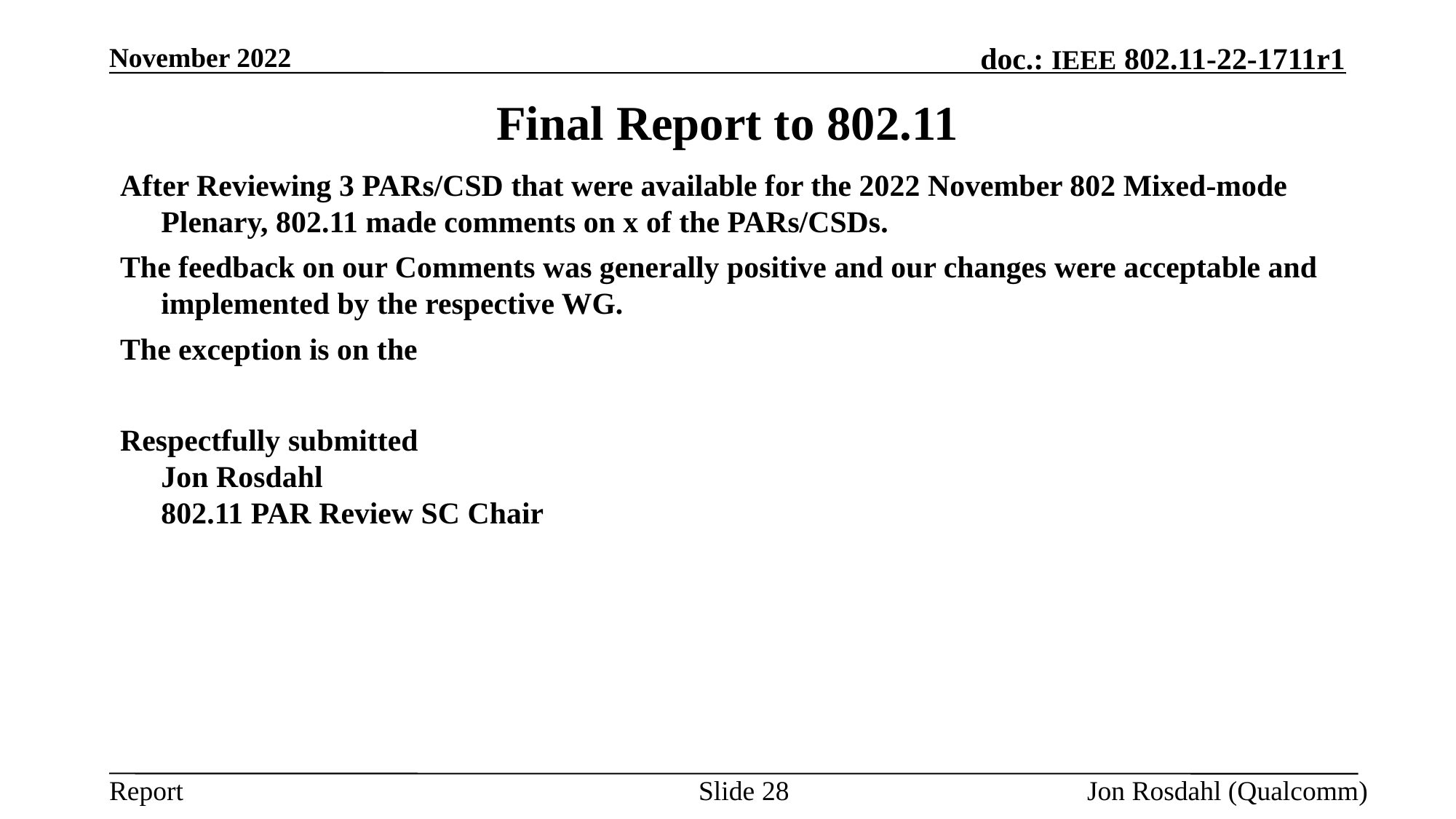

November 2022
# Final Report to 802.11
After Reviewing 3 PARs/CSD that were available for the 2022 November 802 Mixed-mode Plenary, 802.11 made comments on x of the PARs/CSDs.
The feedback on our Comments was generally positive and our changes were acceptable and implemented by the respective WG.
The exception is on the

Respectfully submitted
Jon Rosdahl
802.11 PAR Review SC Chair
Slide 28
Jon Rosdahl (Qualcomm)